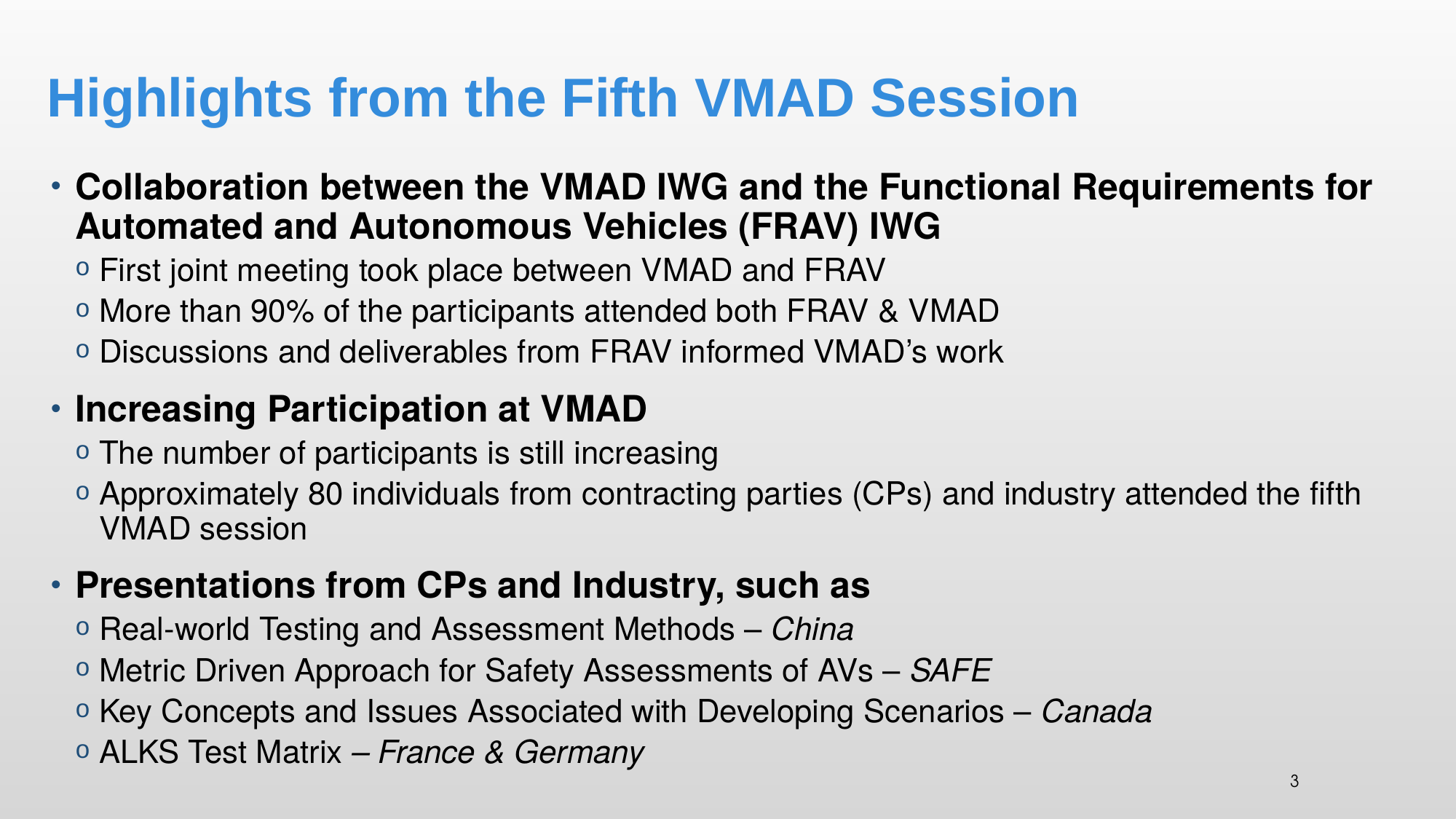

# Highlights from the Fifth VMAD Session
Collaboration between the VMAD IWG and the Functional Requirements for Automated and Autonomous Vehicles (FRAV) IWG
First joint meeting took place between VMAD and FRAV
More than 90% of the participants attended both FRAV & VMAD
Discussions and deliverables from FRAV informed VMAD’s work
Increasing Participation at VMAD
The number of participants is still increasing
Approximately 80 individuals from contracting parties (CPs) and industry attended the fifth VMAD session
Presentations from CPs and Industry, such as
Real-world Testing and Assessment Methods – China
Metric Driven Approach for Safety Assessments of AVs – SAFE
Key Concepts and Issues Associated with Developing Scenarios – Canada
ALKS Test Matrix – France & Germany

3